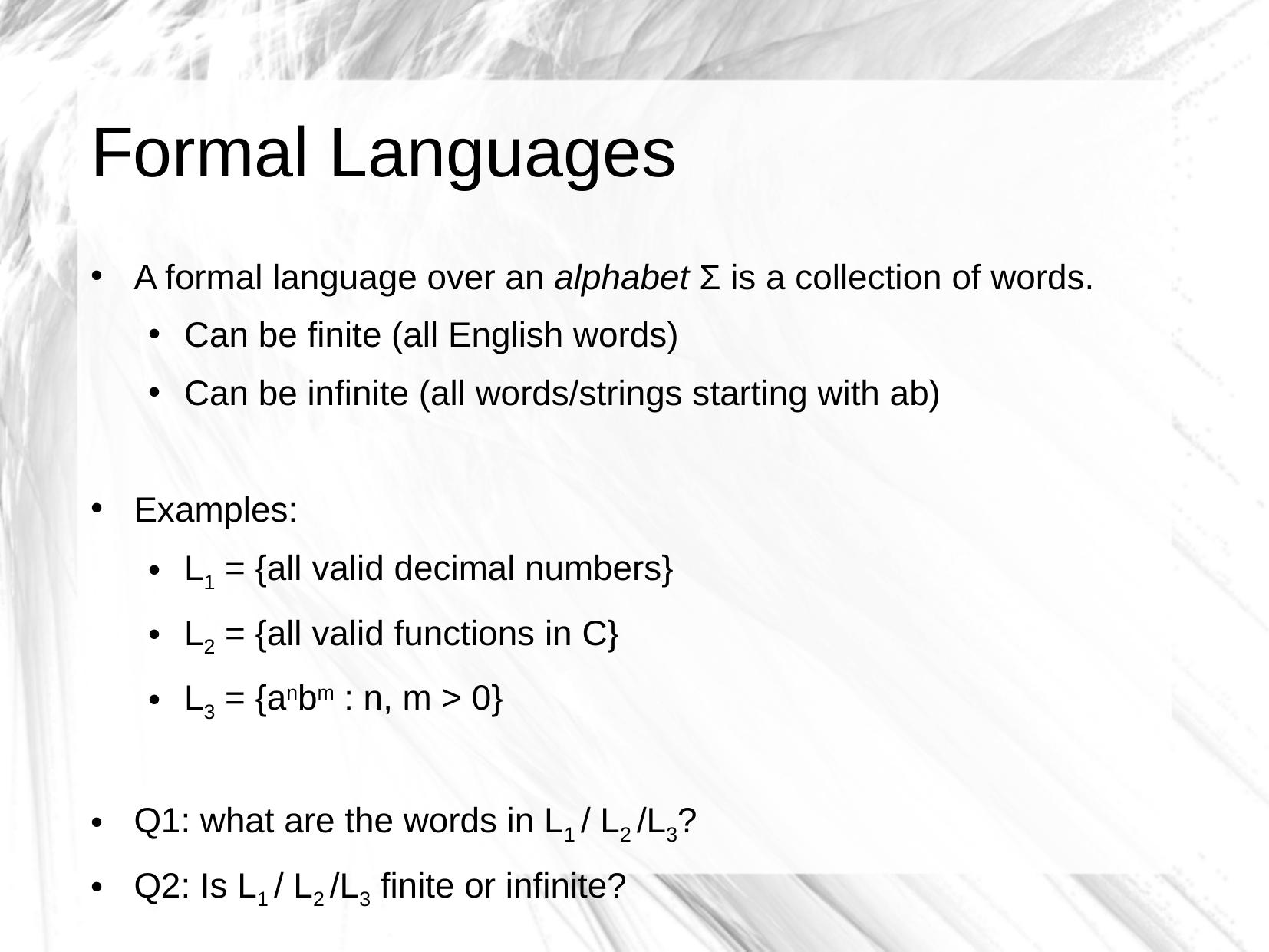

# Formal Languages
A formal language over an alphabet Σ is a collection of words.
Can be finite (all English words)
Can be infinite (all words/strings starting with ab)

Examples:
L1 = {all valid decimal numbers}
L2 = {all valid functions in C}
L3 = {anbm : n, m > 0}

Q1: what are the words in L1 / L2 /L3?
Q2: Is L1 / L2 /L3 finite or infinite?